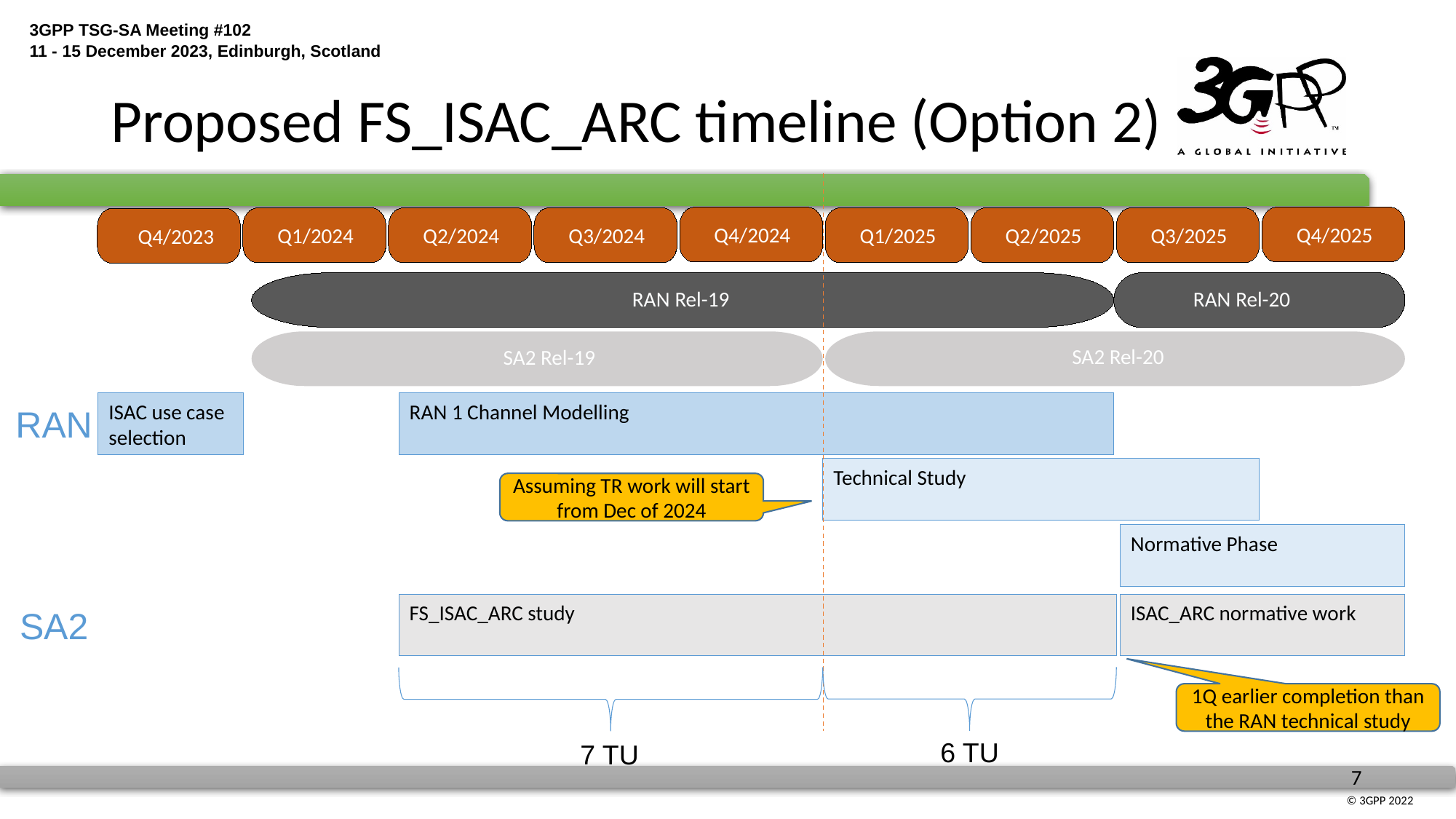

# Proposed FS_ISAC_ARC timeline (Option 2)

Q4/2024
Q4/2025
Q1/2024
Q2/2024
Q3/2024
Q1/2025
Q2/2025
Q3/2025
Q4/2023

RAN Rel-19
RAN Rel-20

SA2 Rel-20
SA2 Rel-19
ISAC use case selection
RAN 1 Channel Modelling

RAN
Technical Study

Assuming TR work will start from Dec of 2024

Normative Phase

FS_ISAC_ARC study

ISAC_ARC normative work

SA2
1Q earlier completion than the RAN technical study
6 TU
7 TU